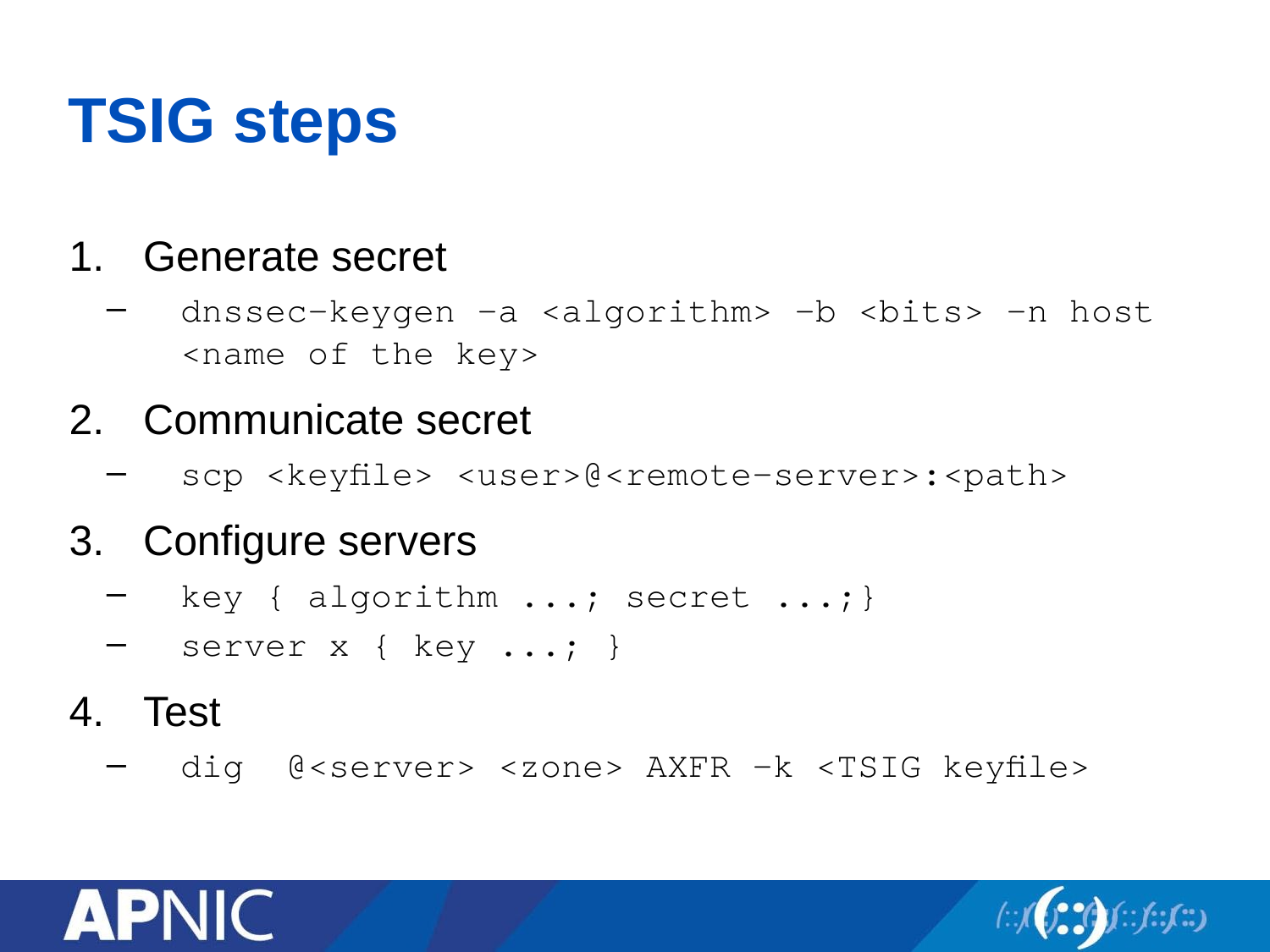

# TSIG steps
Generate secret
dnssec-keygen -a <algorithm> -b <bits> -n host <name of the key>
Communicate secret
scp <keyfile> <user>@<remote-server>:<path>
Configure servers
key { algorithm ...; secret ...;}
server x { key ...; }
Test
dig  @<server> <zone> AXFR -k <TSIG keyfile>